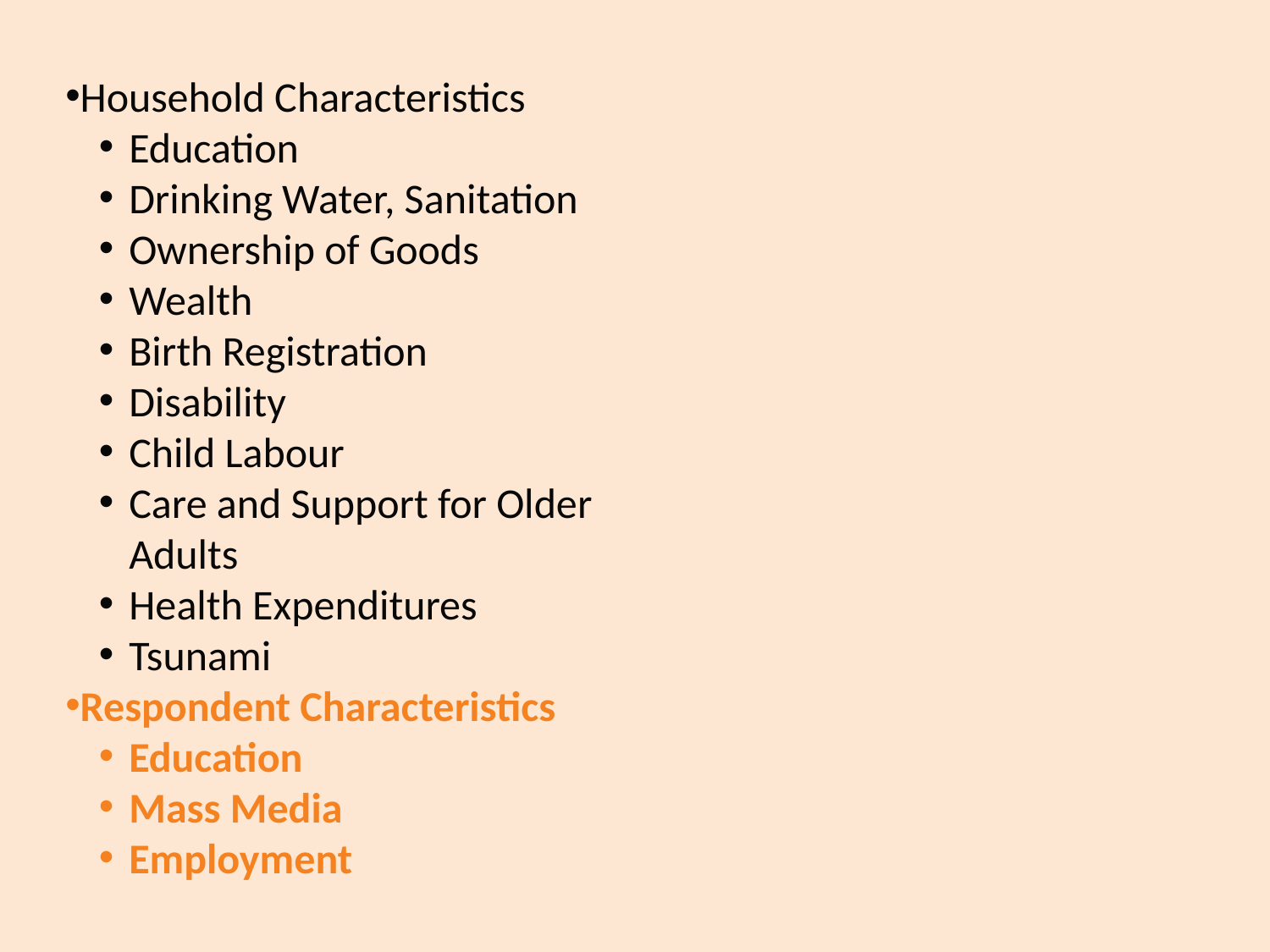

Household Characteristics
Education
Drinking Water, Sanitation
Ownership of Goods
Wealth
Birth Registration
Disability
Child Labour
Care and Support for Older Adults
Health Expenditures
Tsunami
Respondent Characteristics
Education
Mass Media
Employment